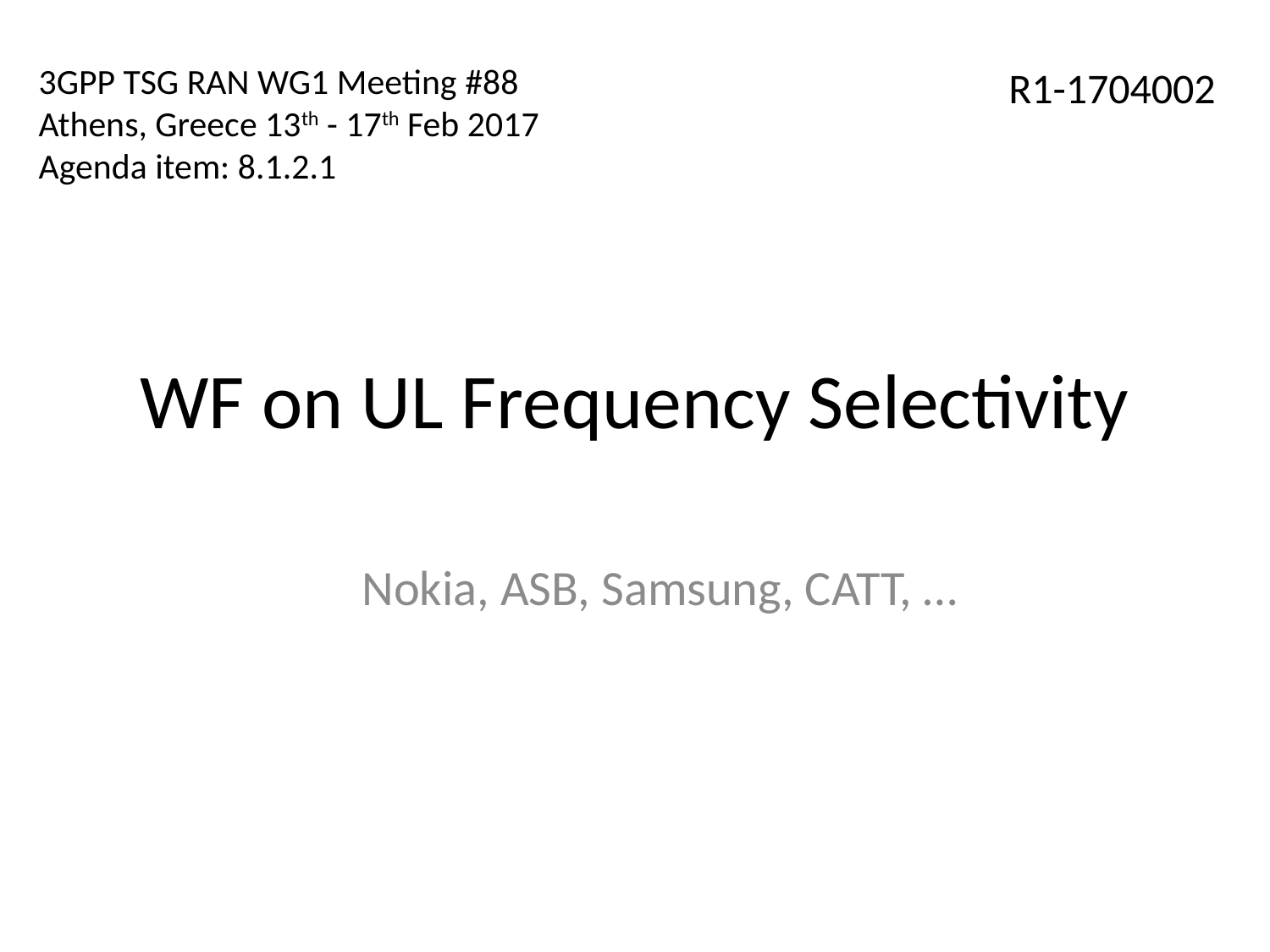

3GPP TSG RAN WG1 Meeting #88
Athens, Greece 13th - 17th Feb 2017
Agenda item: 8.1.2.1
R1-1704002
# WF on UL Frequency Selectivity
Nokia, ASB, Samsung, CATT, …